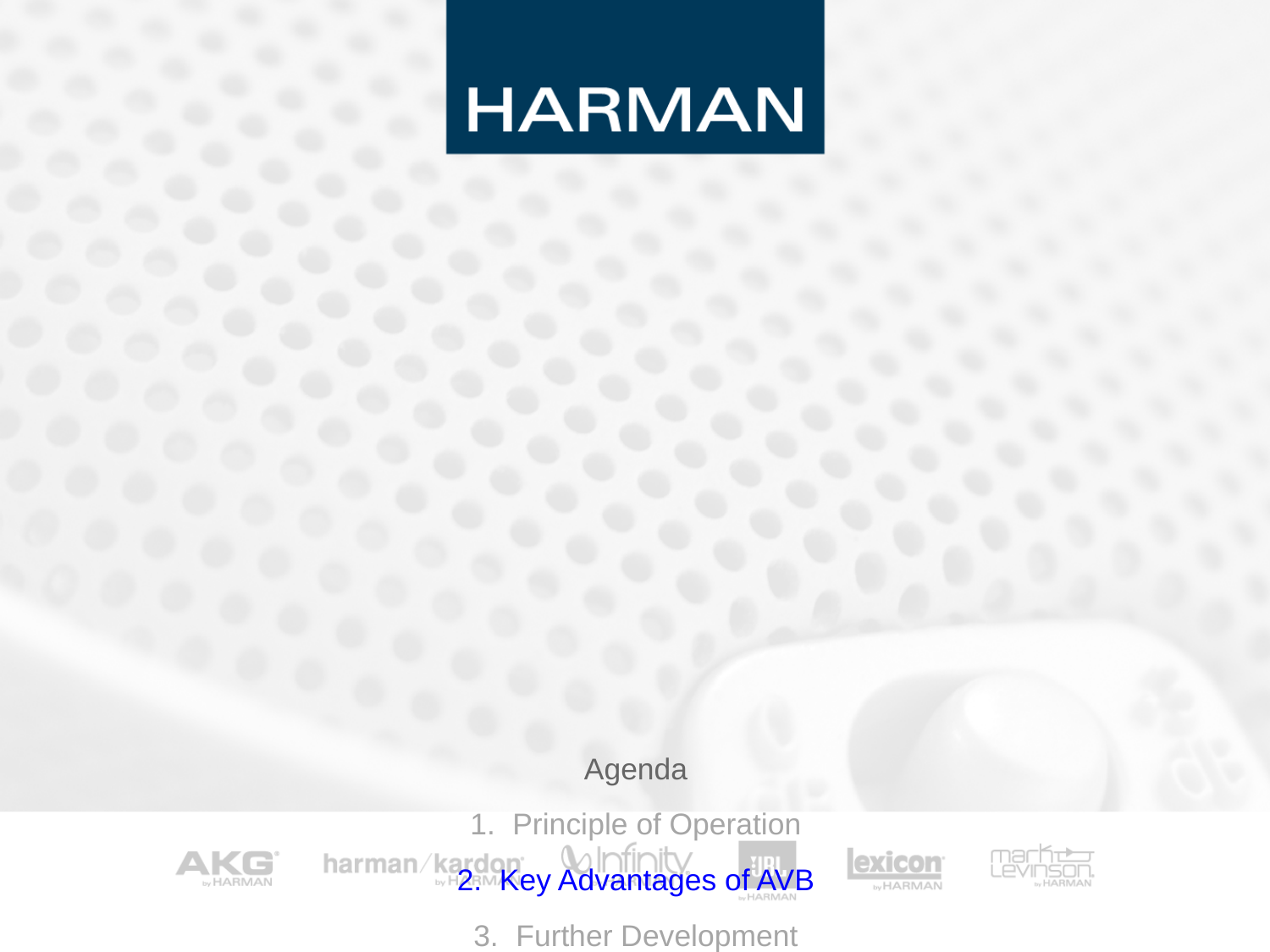

Agenda
Principle of Operation
Key Advantages of AVB
Further Development
Installed Basis
Questions